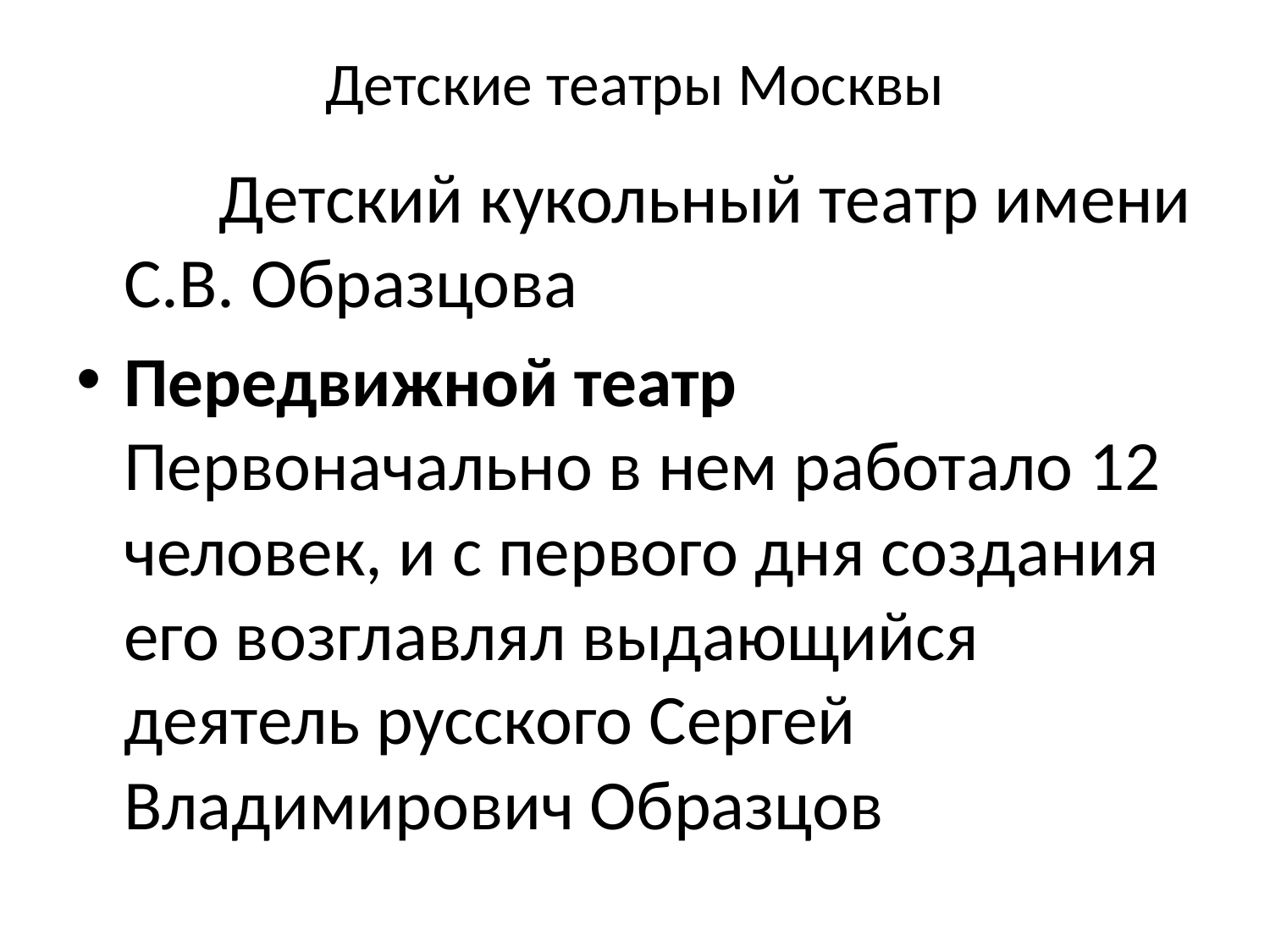

# Детские театры Москвы
         Детский кукольный театр имени С.В. Образцова
Передвижной театр Первоначально в нем работало 12 человек, и с первого дня создания его возглавлял выдающийся деятель русского Сергей Владимирович Образцов